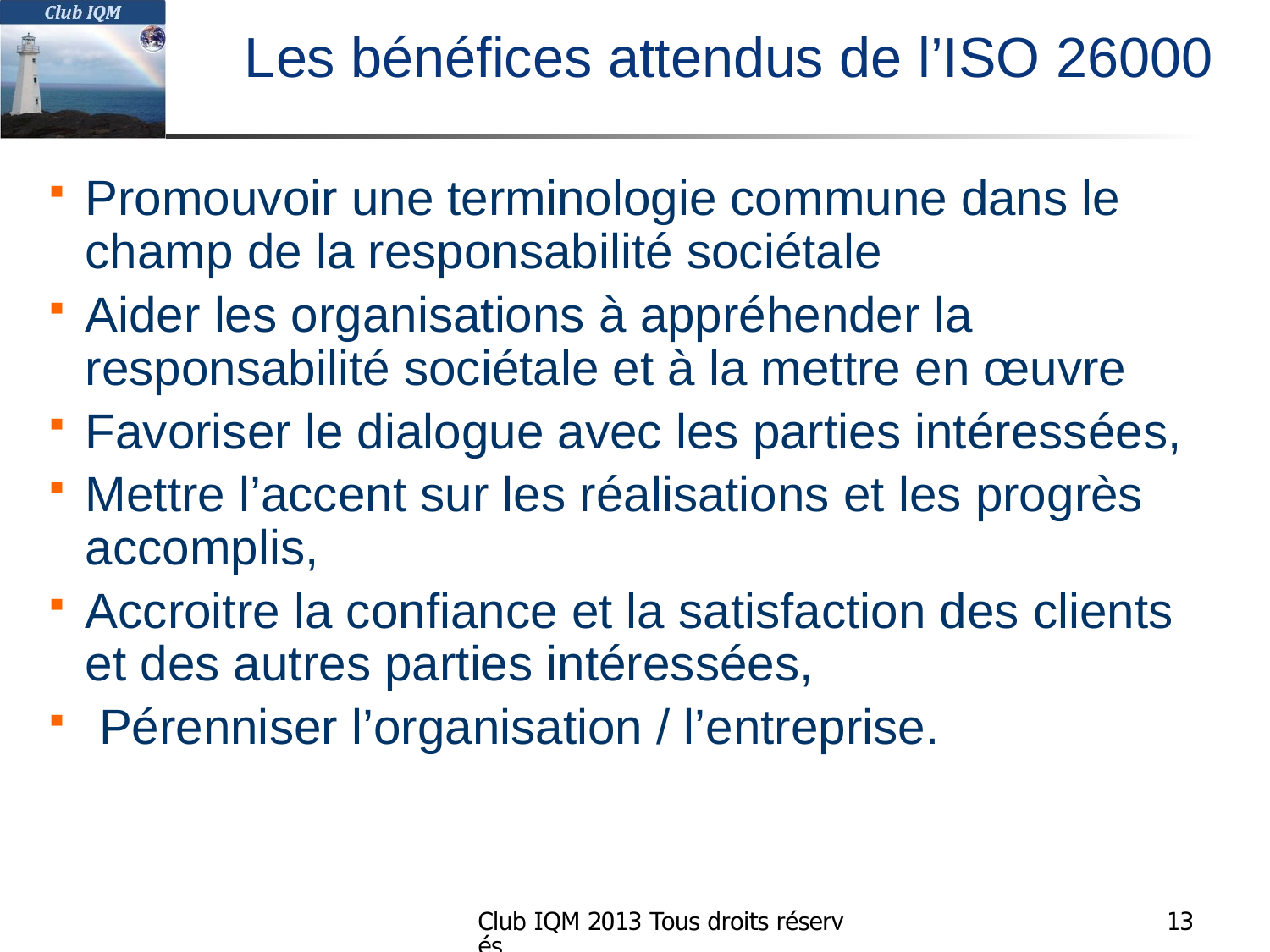

# Les bénéfices attendus de l’ISO 26000
Promouvoir une terminologie commune dans le champ de la responsabilité sociétale
Aider les organisations à appréhender la responsabilité sociétale et à la mettre en œuvre
Favoriser le dialogue avec les parties intéressées,
Mettre l’accent sur les réalisations et les progrès accomplis,
Accroitre la confiance et la satisfaction des clients et des autres parties intéressées,
 Pérenniser l’organisation / l’entreprise.
Club IQM 2013 Tous droits réservés
13